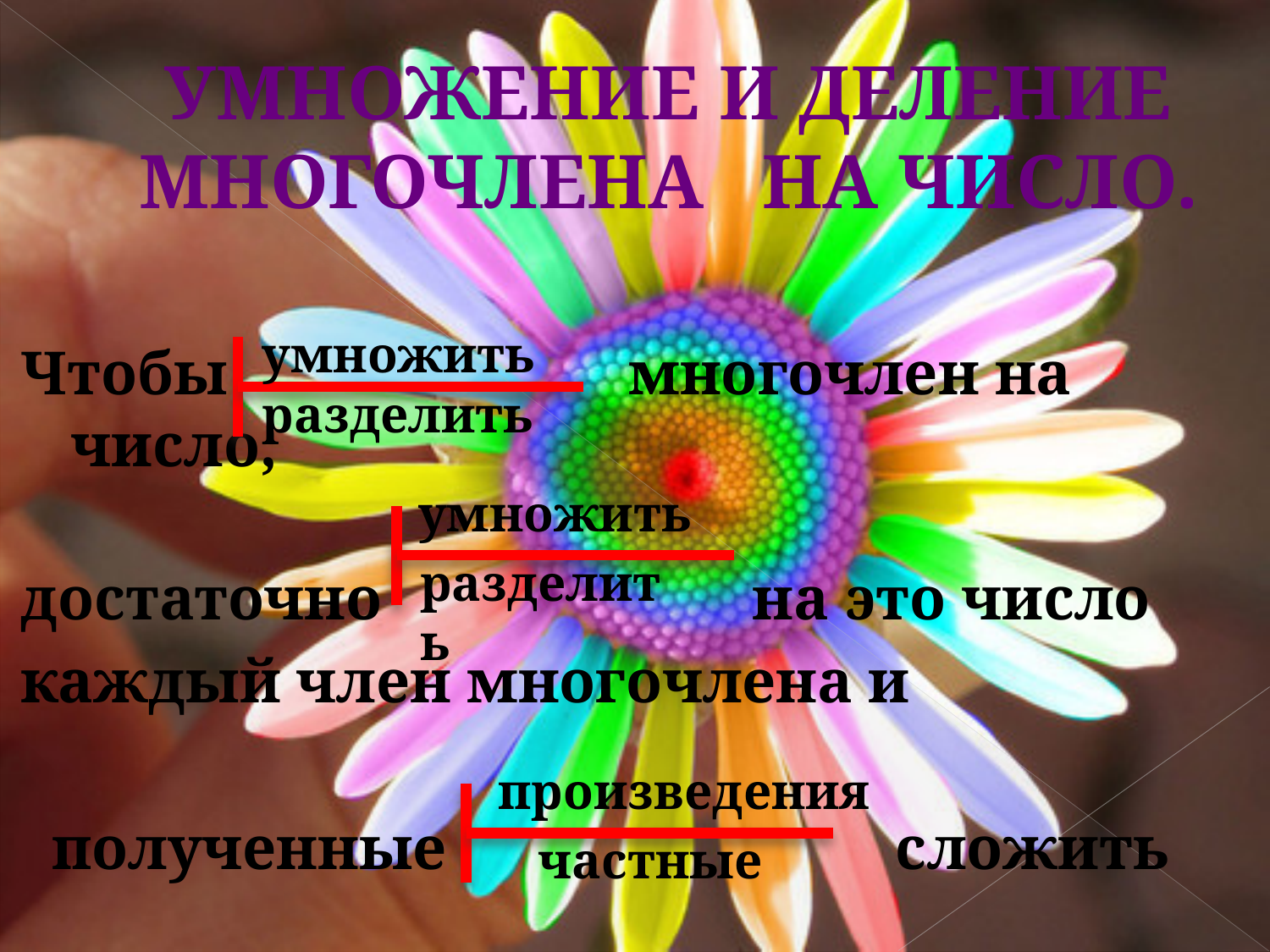

# умножение и деление многочлена   на число.

Чтобы                               многочлен на число,

достаточно                        на это число
каждый член многочлена и

  полученные                             сложить

умножить
разделить
умножить
разделить
произведения
частные